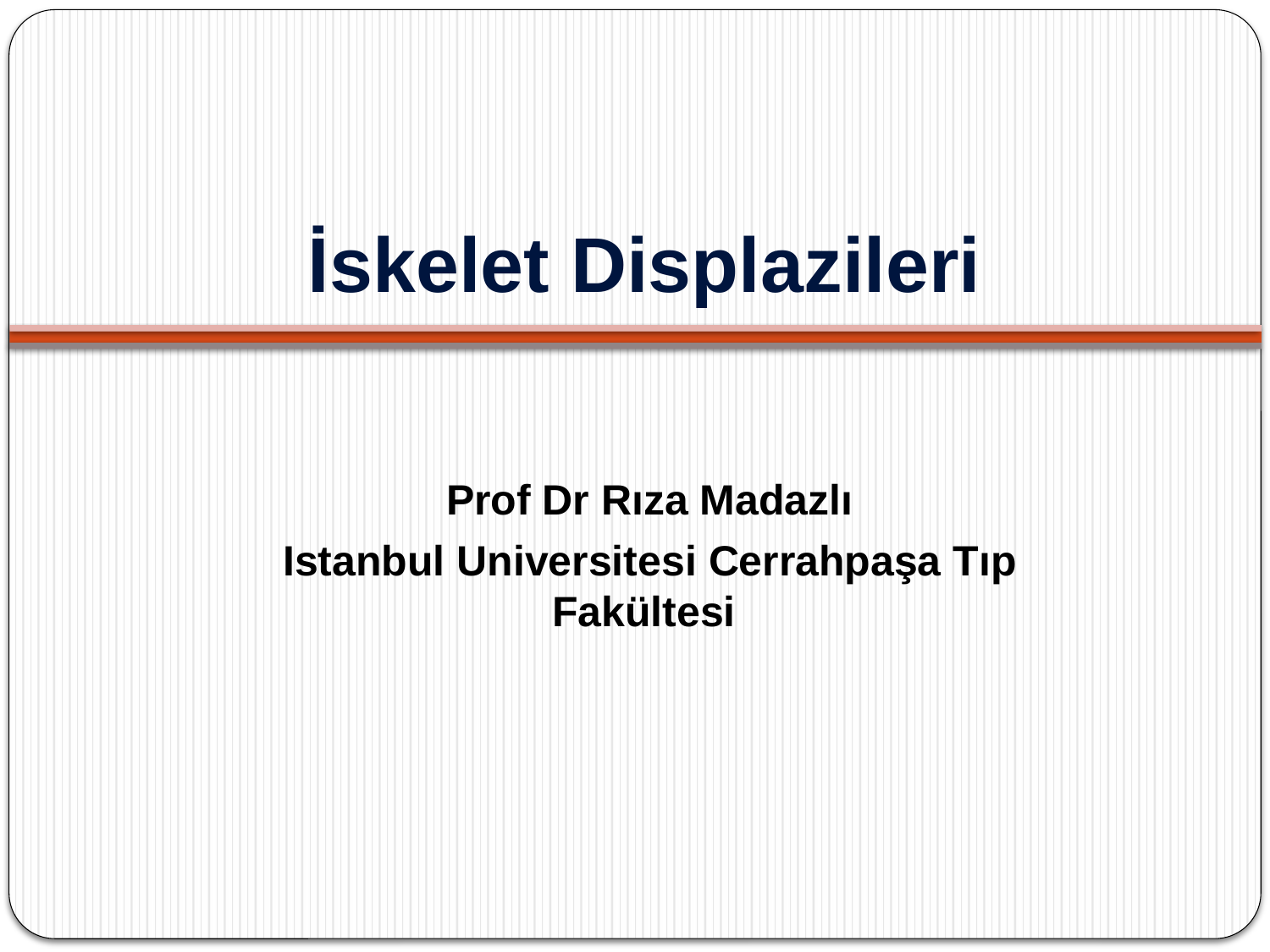

# İskelet Displazileri
Prof Dr Rıza Madazlı
Istanbul Universitesi Cerrahpaşa Tıp Fakültesi